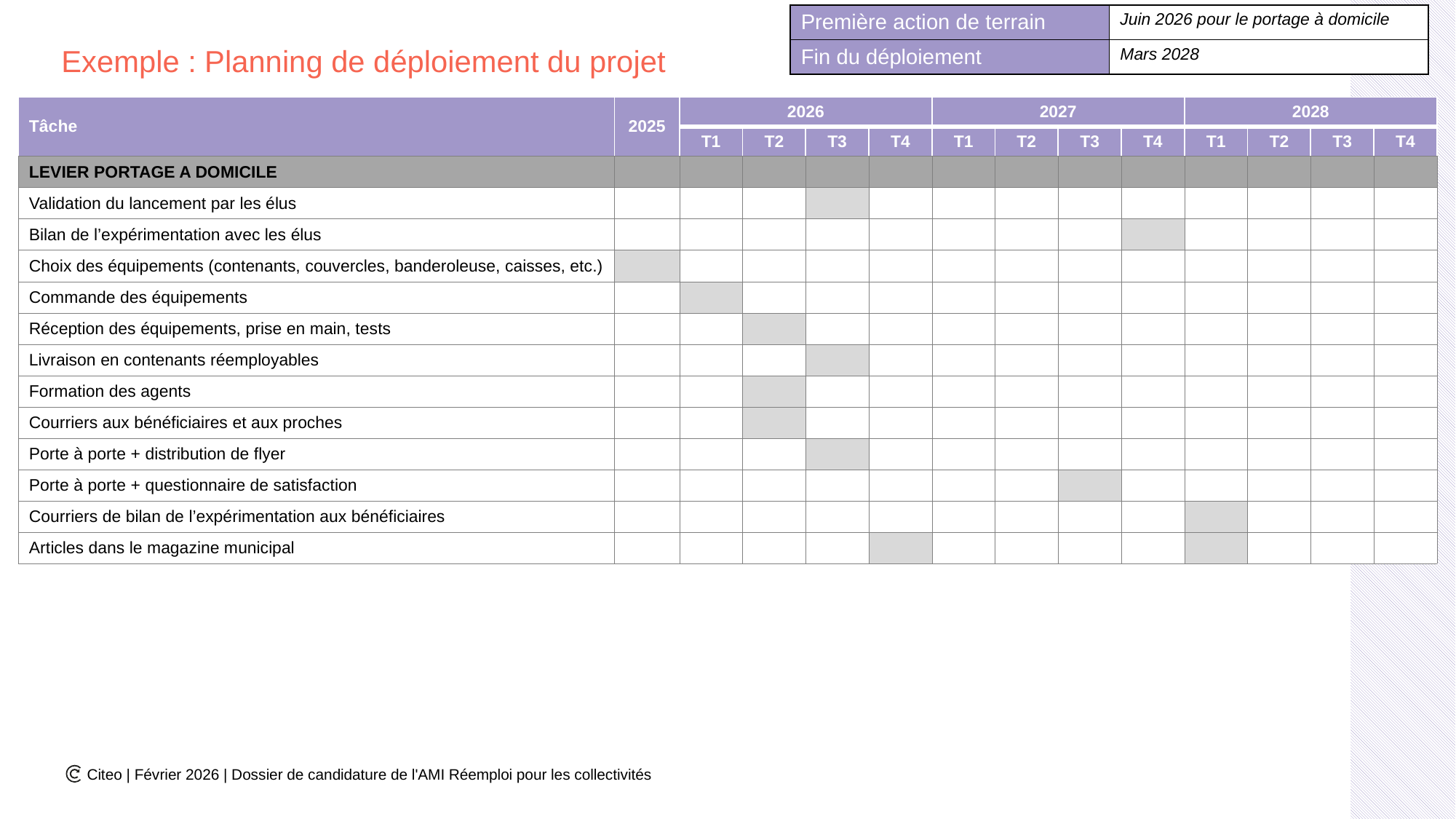

| Première action de terrain | Juin 2026 pour le portage à domicile |
| --- | --- |
| Fin du déploiement | Mars 2028 |
# Exemple : Planning de déploiement du projet
| Tâche | 2025 | 2026 |  |  |  | 2027 |  |  |  | 2028 |  |  |  |
| --- | --- | --- | --- | --- | --- | --- | --- | --- | --- | --- | --- | --- | --- |
| Tâche |  | T1 | T2 | T3 | T4 | T1 | T2 | T3 | T4 | T1 | T2 | T3 | T4 |
| LEVIER PORTAGE A DOMICILE |  |  |  |  |  |  |  |  |  |  |  |  |  |
| Validation du lancement par les élus |  |  |  |  |  |  |  |  |  |  |  |  |  |
| Bilan de l’expérimentation avec les élus |  |  |  |  |  |  |  |  |  |  |  |  |  |
| Choix des équipements (contenants, couvercles, banderoleuse, caisses, etc.) |  |  |  |  |  |  |  |  |  |  |  |  |  |
| Commande des équipements |  |  |  |  |  |  |  |  |  |  |  |  |  |
| Réception des équipements, prise en main, tests |  |  |  |  |  |  |  |  |  |  |  |  |  |
| Livraison en contenants réemployables |  |  |  |  |  |  |  |  |  |  |  |  |  |
| Formation des agents |  |  |  |  |  |  |  |  |  |  |  |  |  |
| Courriers aux bénéficiaires et aux proches |  |  |  |  |  |  |  |  |  |  |  |  |  |
| Porte à porte + distribution de flyer |  |  |  |  |  |  |  |  |  |  |  |  |  |
| Porte à porte + questionnaire de satisfaction |  |  |  |  |  |  |  |  |  |  |  |  |  |
| Courriers de bilan de l’expérimentation aux bénéficiaires |  |  |  |  |  |  |  |  |  |  |  |  |  |
| Articles dans le magazine municipal |  |  |  |  |  |  |  |  |  |  |  |  |  |
Citeo | Février 2026 | Dossier de candidature de l'AMI Réemploi pour les collectivités
51